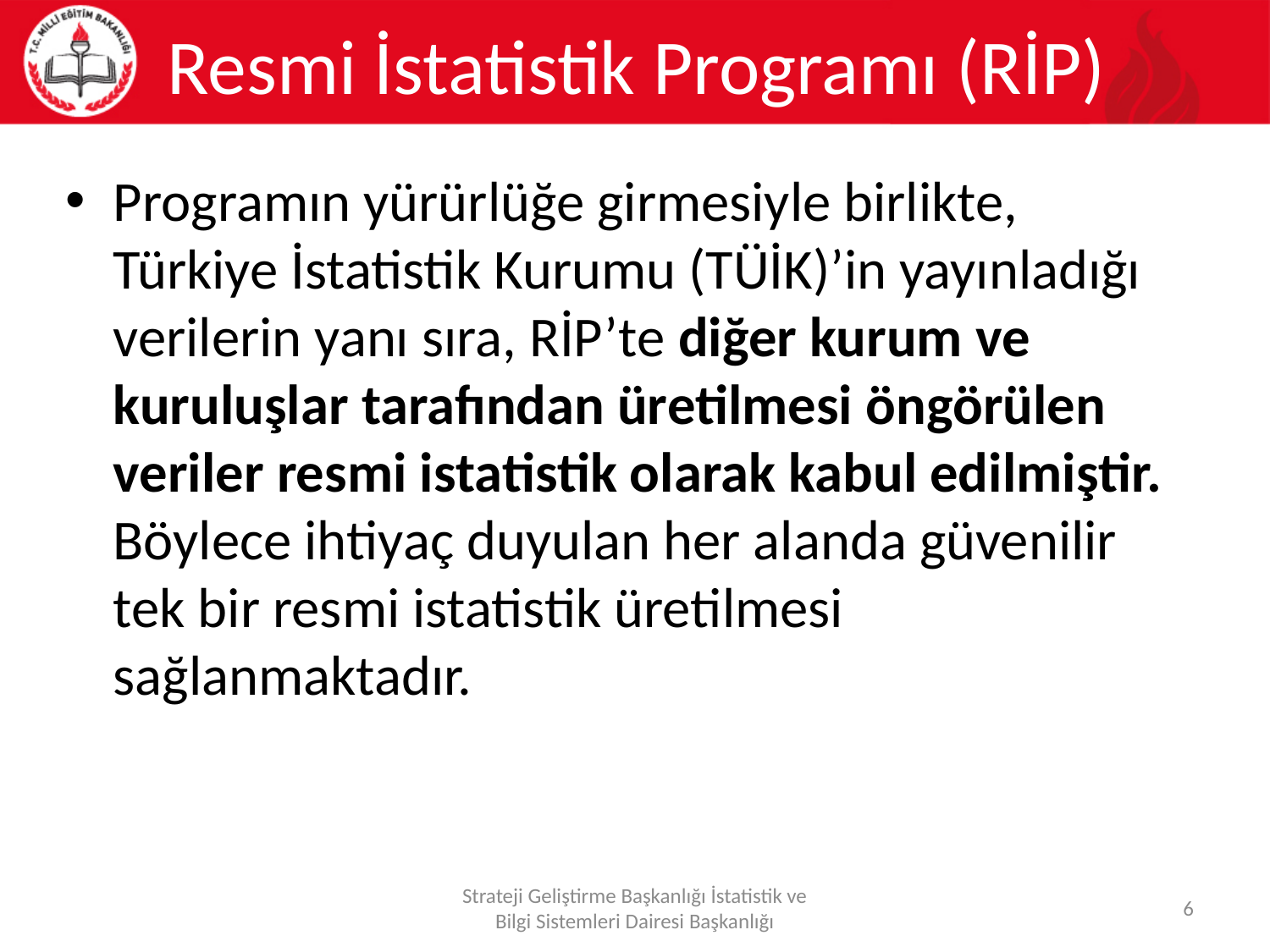

# Resmi İstatistik Programı (RİP)
Programın yürürlüğe girmesiyle birlikte, Türkiye İstatistik Kurumu (TÜİK)’in yayınladığı verilerin yanı sıra, RİP’te diğer kurum ve kuruluşlar tarafından üretilmesi öngörülen veriler resmi istatistik olarak kabul edilmiştir. Böylece ihtiyaç duyulan her alanda güvenilir tek bir resmi istatistik üretilmesi sağlanmaktadır.
Strateji Geliştirme Başkanlığı İstatistik ve Bilgi Sistemleri Dairesi Başkanlığı
6